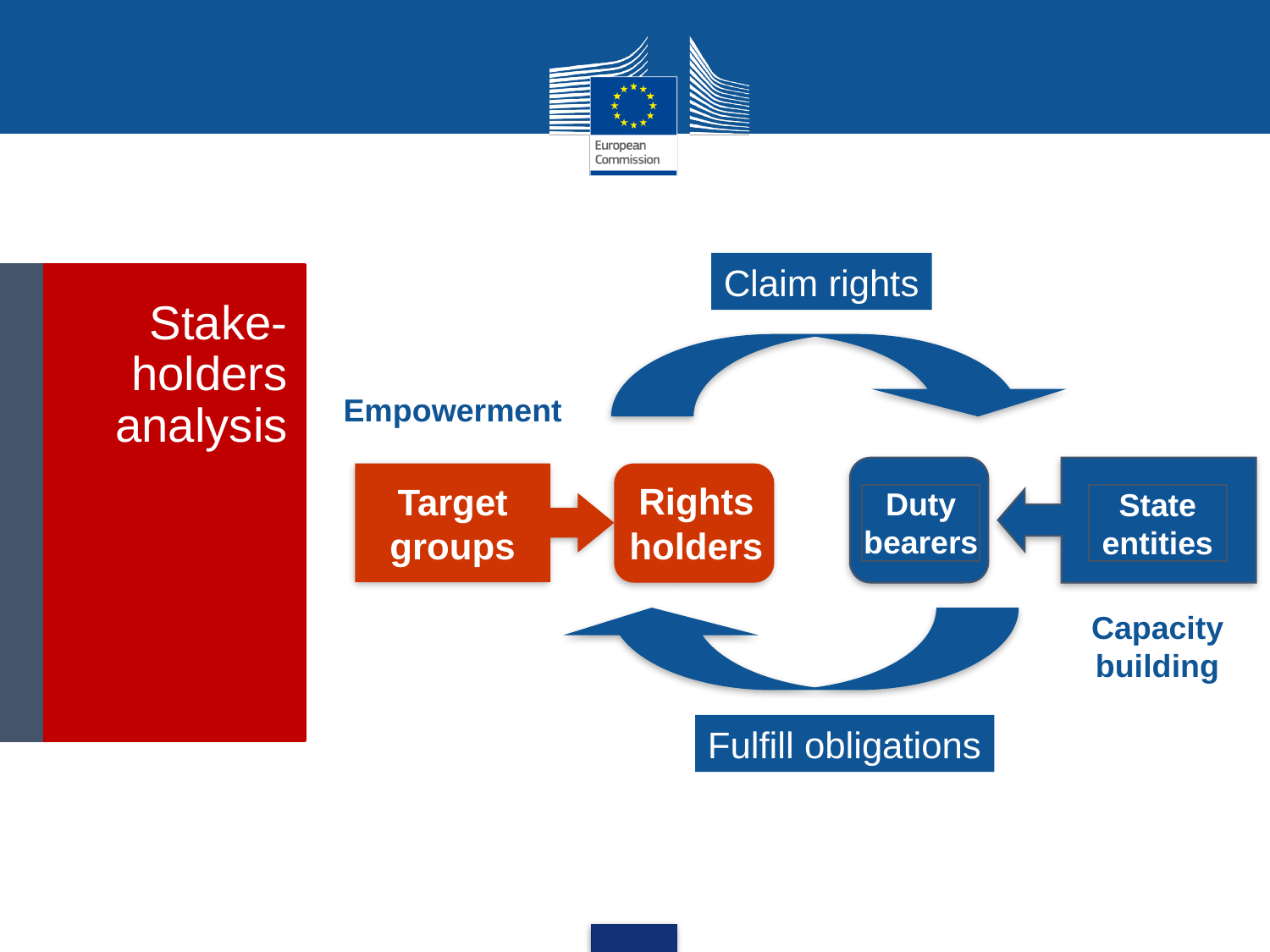

Claim rights

Stake-holders analysis

Empowerment

Duty bearers

State entities

Target
groups

Rights holders
Capacity building

Fulfill obligations